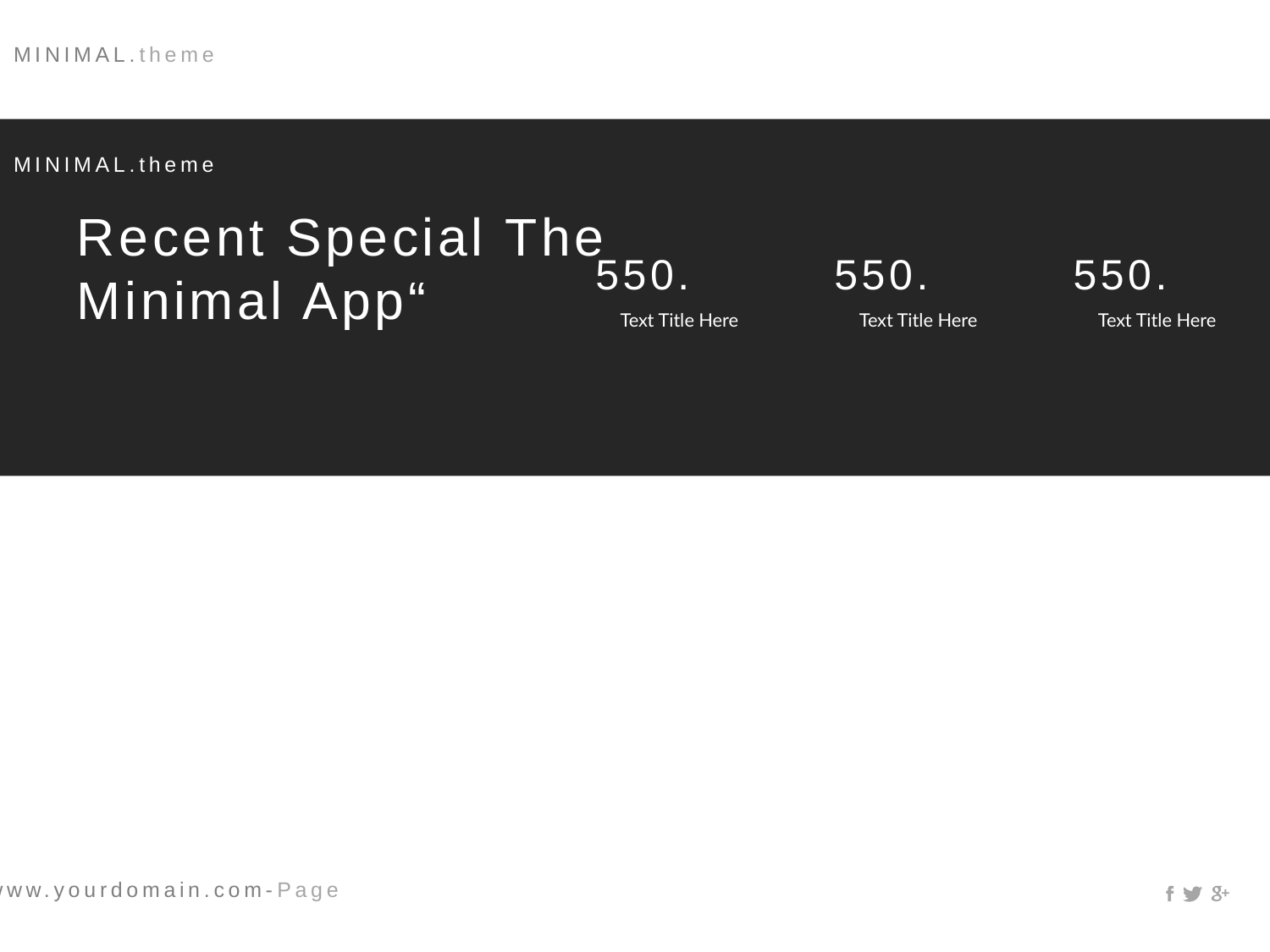

MINIMAL.theme
Recent Special The
Minimal App“
550.
550.
550.
Text Title Here
Text Title Here
Text Title Here